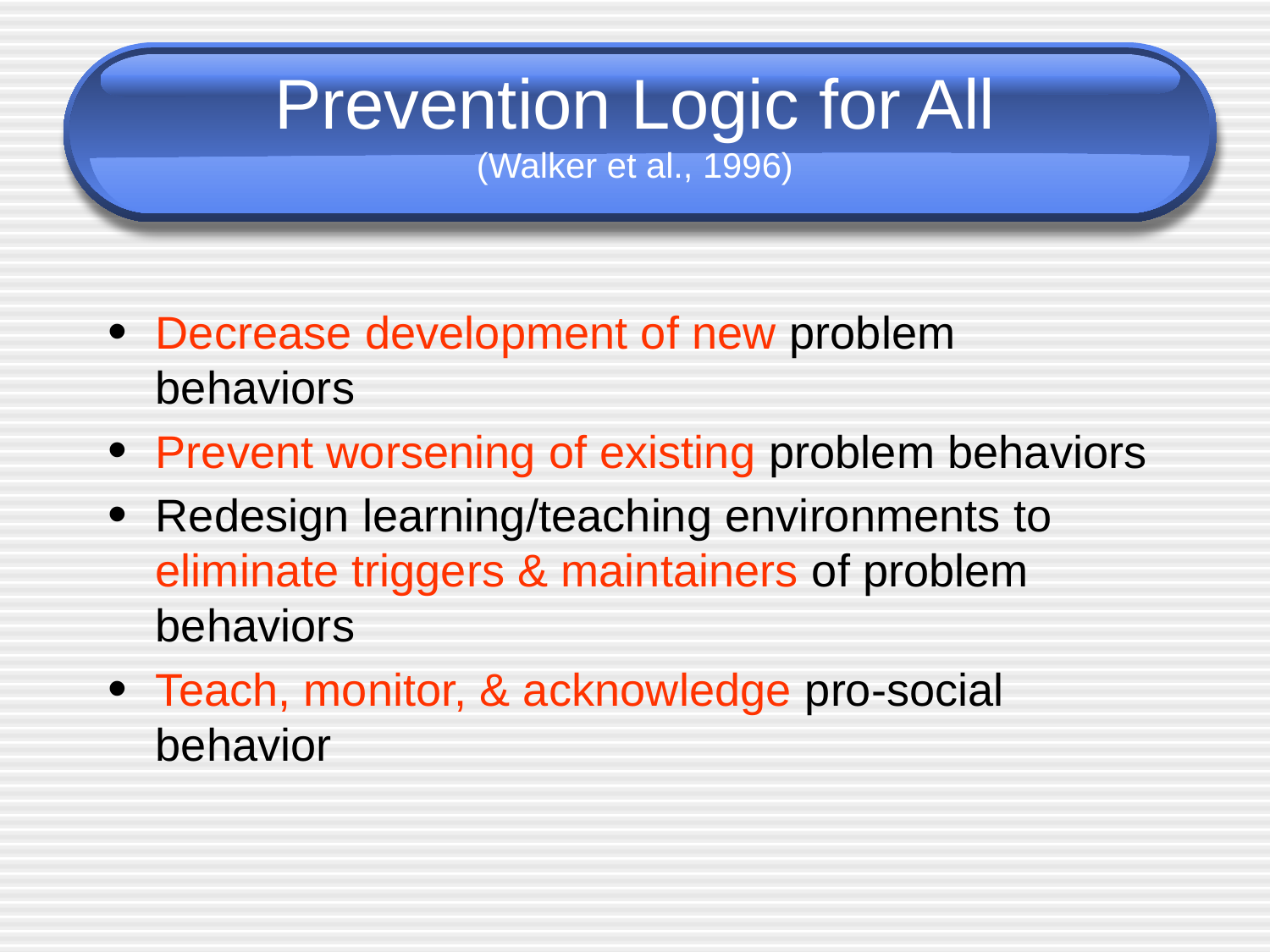

Prevention Logic for All
(Walker et al., 1996)

Decrease development of new problem behaviors
Prevent worsening of existing problem behaviors
Redesign learning/teaching environments to eliminate triggers & maintainers of problem behaviors
Teach, monitor, & acknowledge pro-social behavior